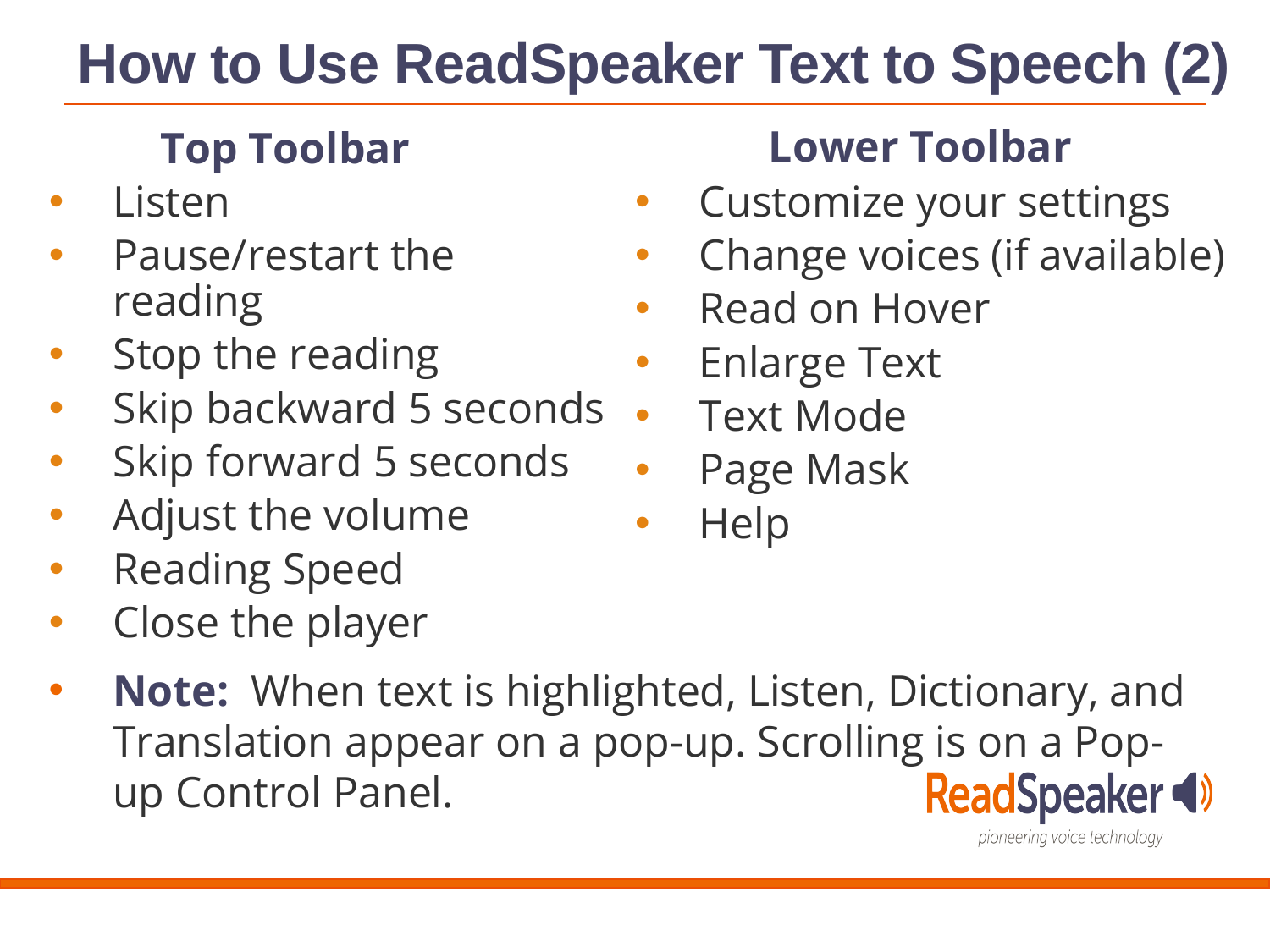

How to Use ReadSpeaker Text to Speech (2)
Lower Toolbar
Top Toolbar
Listen
Pause/restart the reading
Stop the reading
Skip backward 5 seconds
Skip forward 5 seconds
Adjust the volume
Reading Speed
Close the player
Customize your settings
Change voices (if available)
Read on Hover
Enlarge Text
Text Mode
Page Mask
Help
Note:  When text is highlighted, Listen, Dictionary, and Translation appear on a pop-up. Scrolling is on a Pop-up Control Panel.